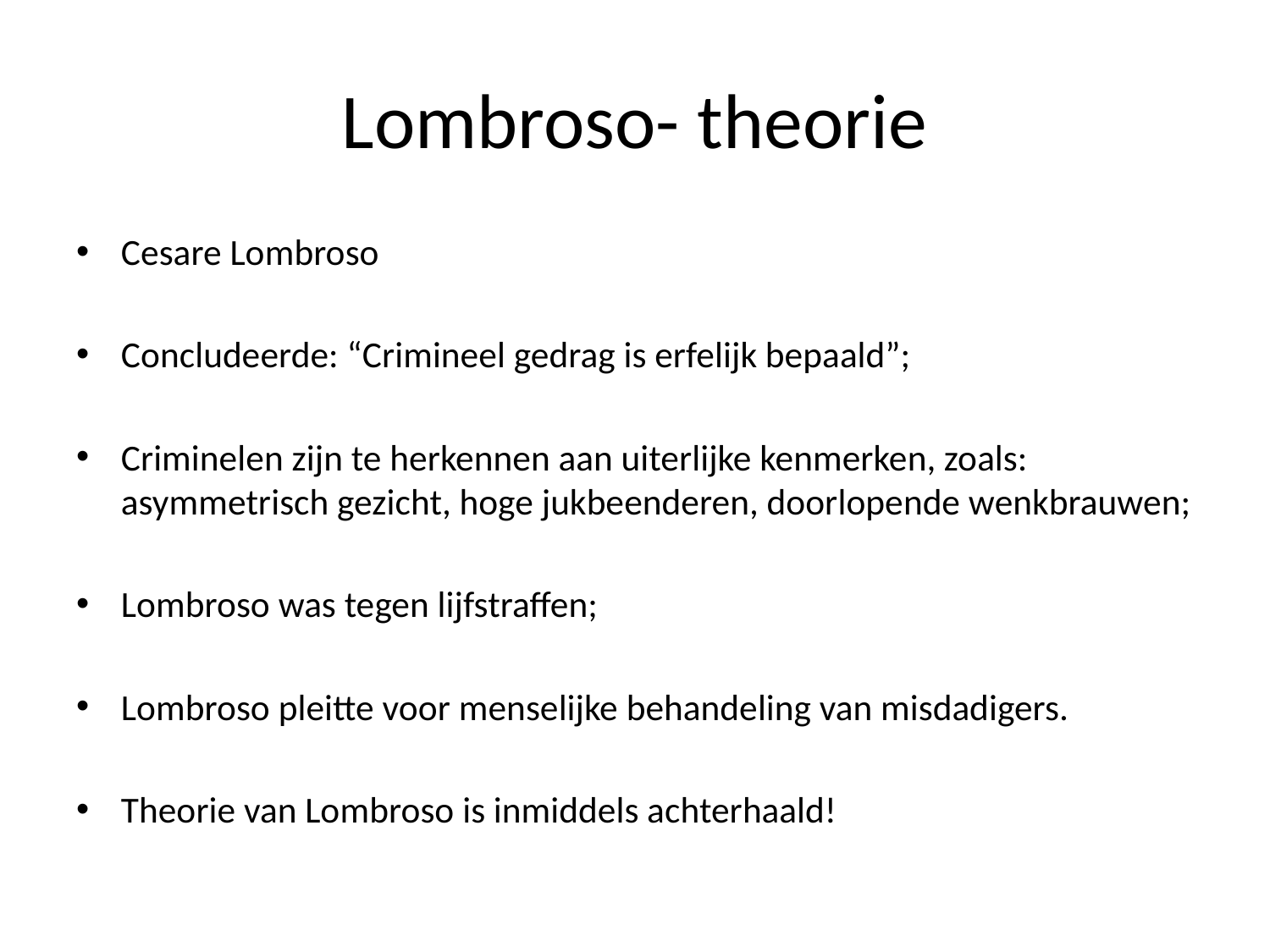

# Lombroso- theorie
Cesare Lombroso

Concludeerde: “Crimineel gedrag is erfelijk bepaald”;

Criminelen zijn te herkennen aan uiterlijke kenmerken, zoals: asymmetrisch gezicht, hoge jukbeenderen, doorlopende wenkbrauwen;

Lombroso was tegen lijfstraffen;

Lombroso pleitte voor menselijke behandeling van misdadigers.

Theorie van Lombroso is inmiddels achterhaald!